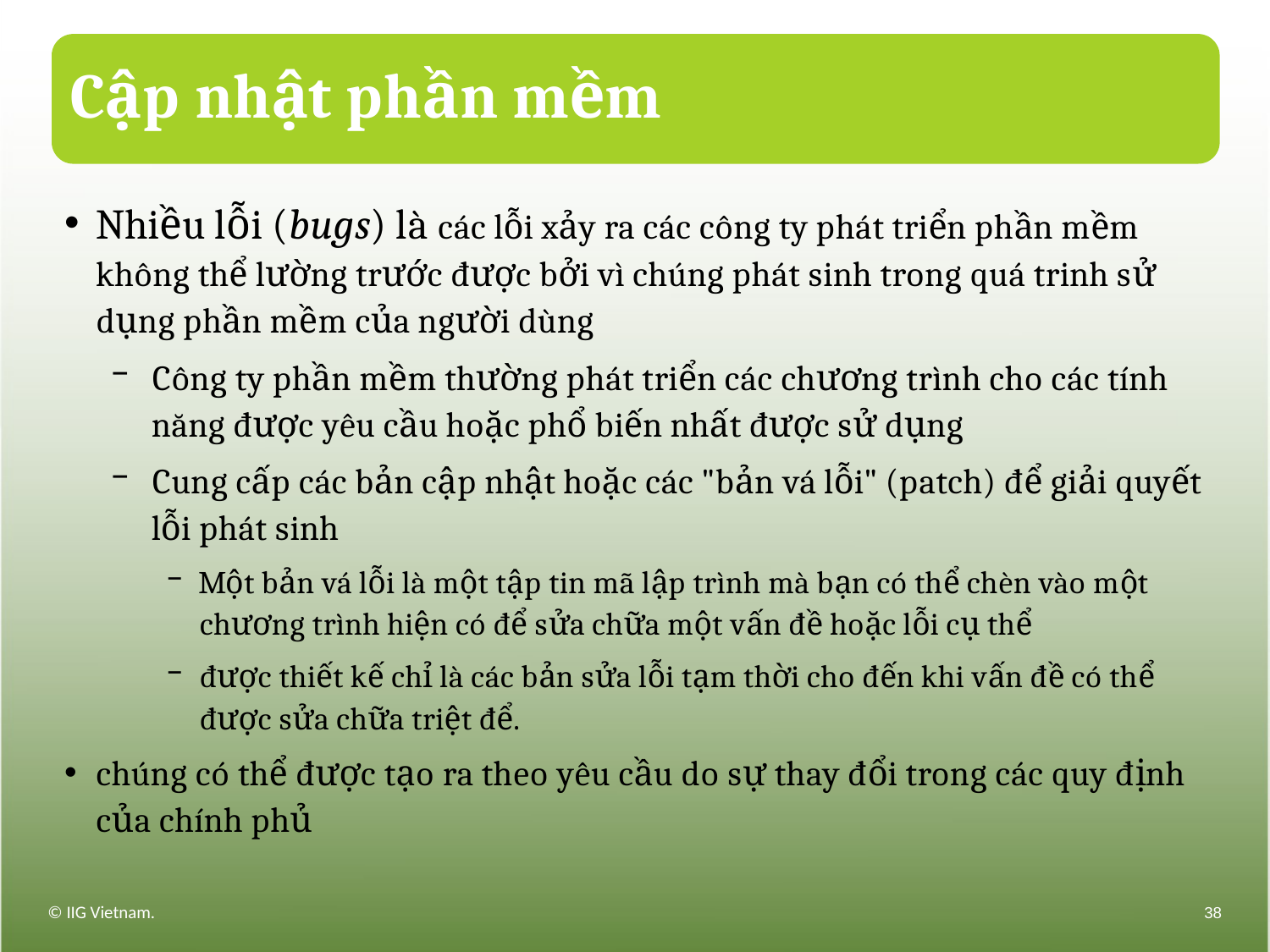

# Cập nhật phần mềm
Nhiều lỗi (bugs) là các lỗi xảy ra các công ty phát triển phần mềm không thể lường trước được bởi vì chúng phát sinh trong quá trinh sử dụng phần mềm của người dùng
Công ty phần mềm thường phát triển các chương trình cho các tính năng được yêu cầu hoặc phổ biến nhất được sử dụng
Cung cấp các bản cập nhật hoặc các "bản vá lỗi" (patch) để giải quyết lỗi phát sinh
Một bản vá lỗi là một tập tin mã lập trình mà bạn có thể chèn vào một chương trình hiện có để sửa chữa một vấn đề hoặc lỗi cụ thể
được thiết kế chỉ là các bản sửa lỗi tạm thời cho đến khi vấn đề có thể được sửa chữa triệt để.
chúng có thể được tạo ra theo yêu cầu do sự thay đổi trong các quy định của chính phủ
© IIG Vietnam.
38